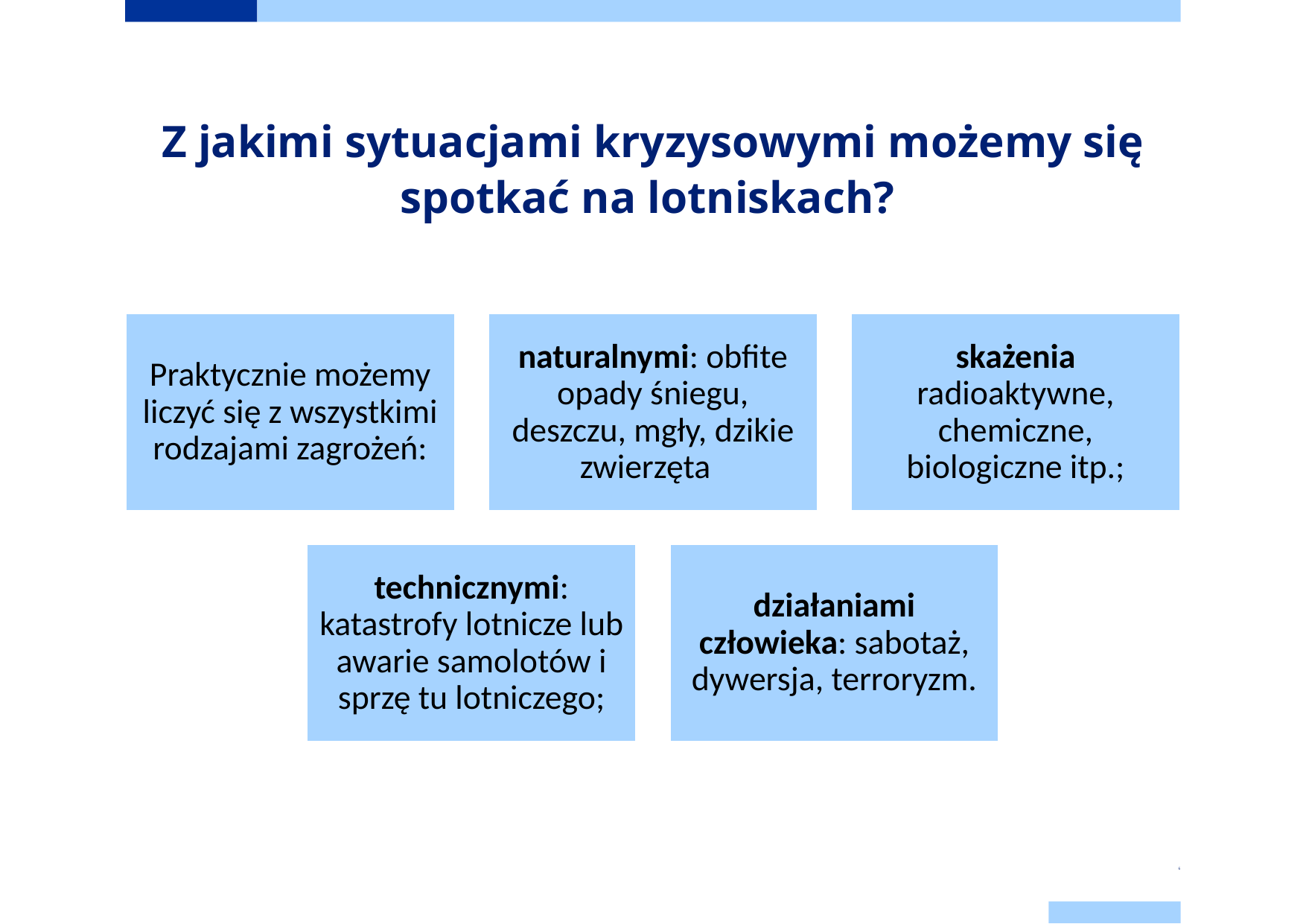

# Z jakimi sytuacjami kryzysowymi możemy się spotkać na lotniskach?
Praktycznie możemy liczyć się z wszystkimi rodzajami zagrożeń:
naturalnymi: obfite opady śniegu, deszczu, mgły, dzikie zwierzęta
skażenia radioaktywne, chemiczne, biologiczne itp.;
technicznymi: katastrofy lotnicze lub awarie samolotów i sprzę tu lotniczego;
działaniami człowieka: sabotaż, dywersja, terroryzm.
6